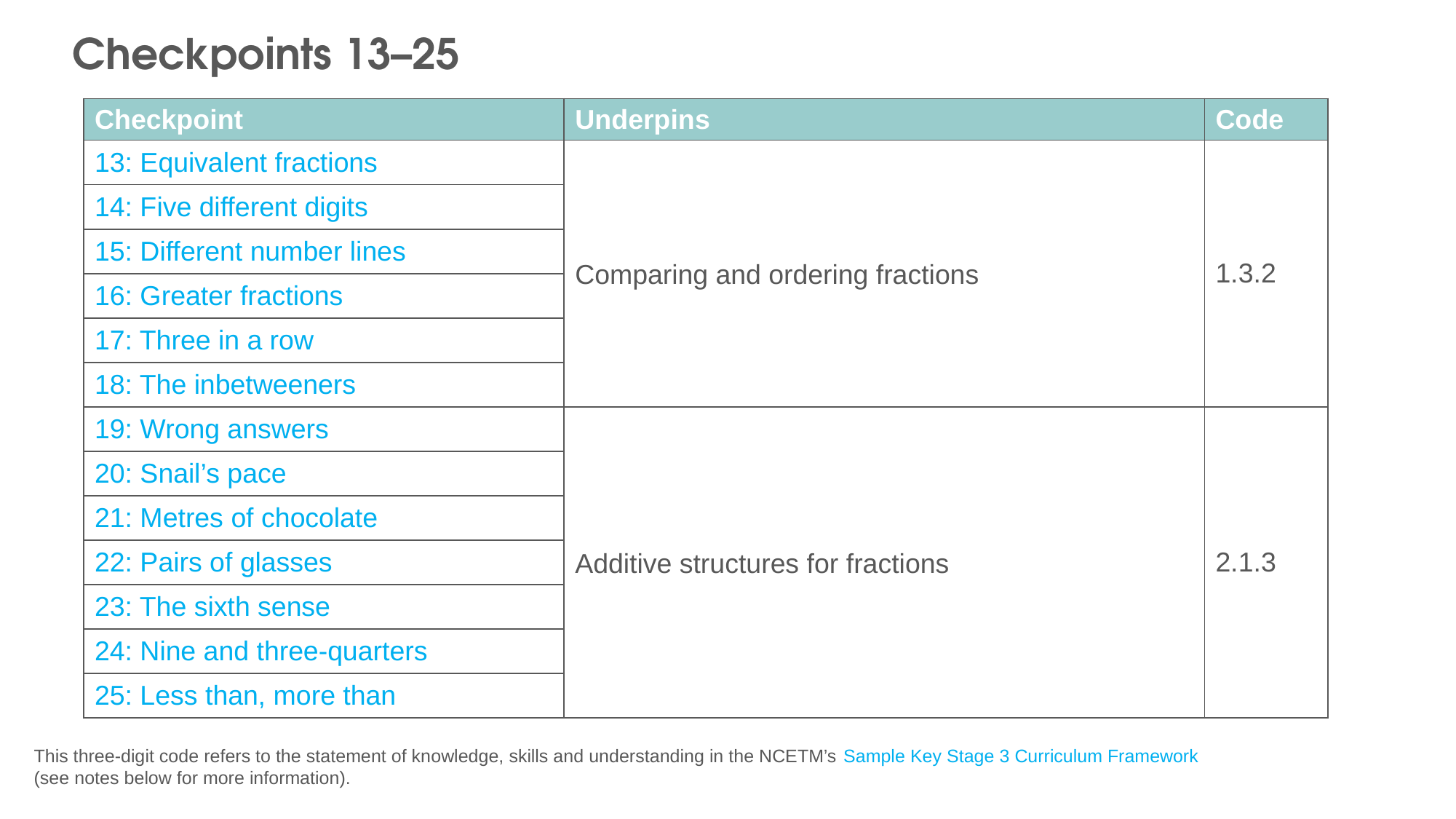

Checkpoints 13–25
| Checkpoint | Underpins | Code |
| --- | --- | --- |
| 13: Equivalent fractions | Comparing and ordering fractions | 1.3.2 |
| 14: Five different digits | Identify and explain whether a number is or is not a multiple of a given integer |  |
| 15: Different number lines |  |  |
| 16: Greater fractions |  |  |
| 17: Three in a row |  |  |
| 18: The inbetweeners |  |  |
| 19: Wrong answers | Additive structures for fractions | 2.1.3 |
| 20: Snail’s pace |  |  |
| 21: Metres of chocolate |  |  |
| 22: Pairs of glasses |  |  |
| 23: The sixth sense |  |  |
| 24: Nine and three-quarters |  |  |
| 25: Less than, more than |  |  |
This three-digit code refers to the statement of knowledge, skills and understanding in the NCETM’s Sample Key Stage 3 Curriculum Framework (see notes below for more information).